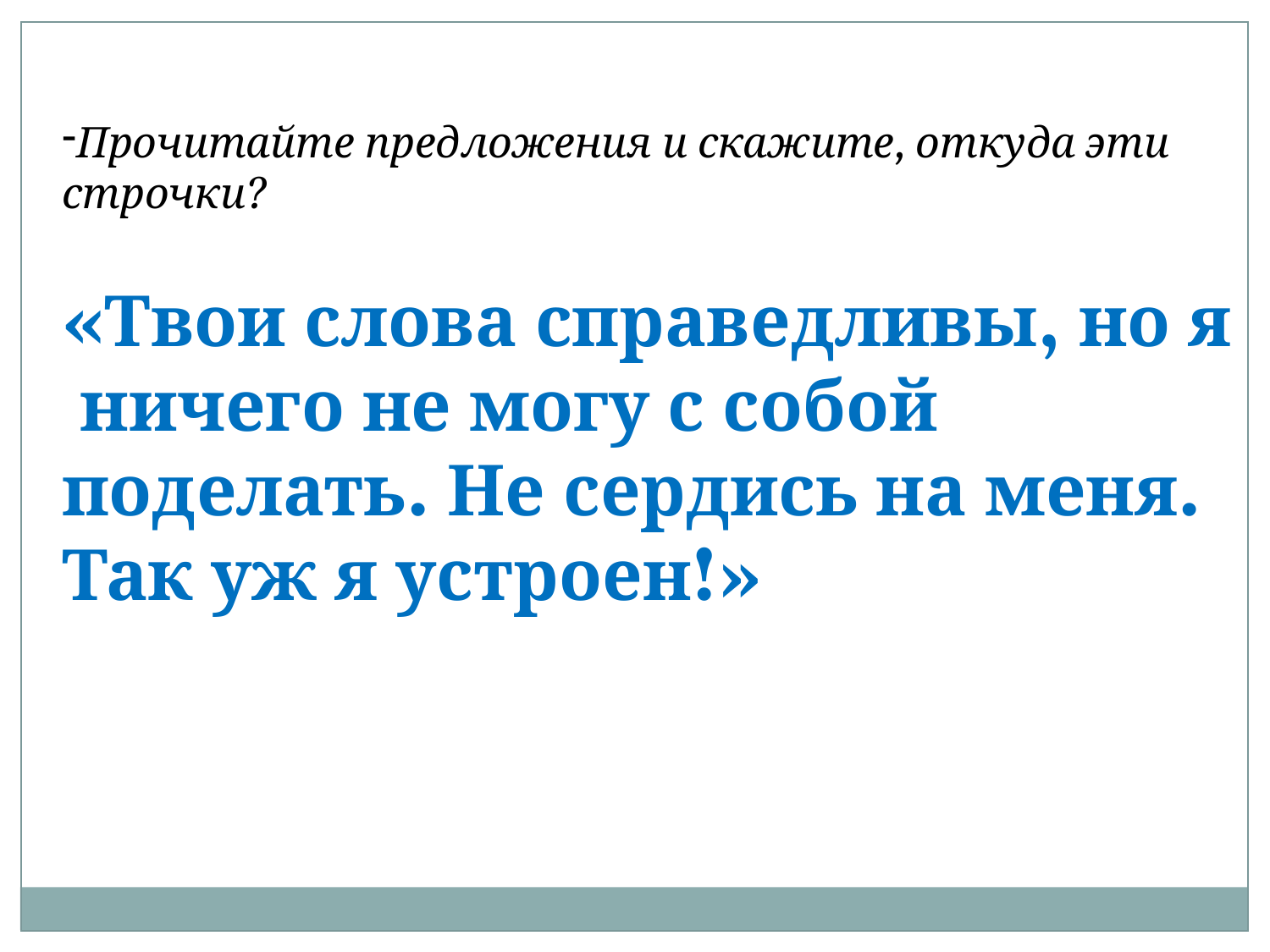

Прочитайте предложения и скажите, откуда эти строчки?
«Твои слова справедливы, но я  ничего не могу с собой поделать. Не сердись на меня. Так уж я устроен!»